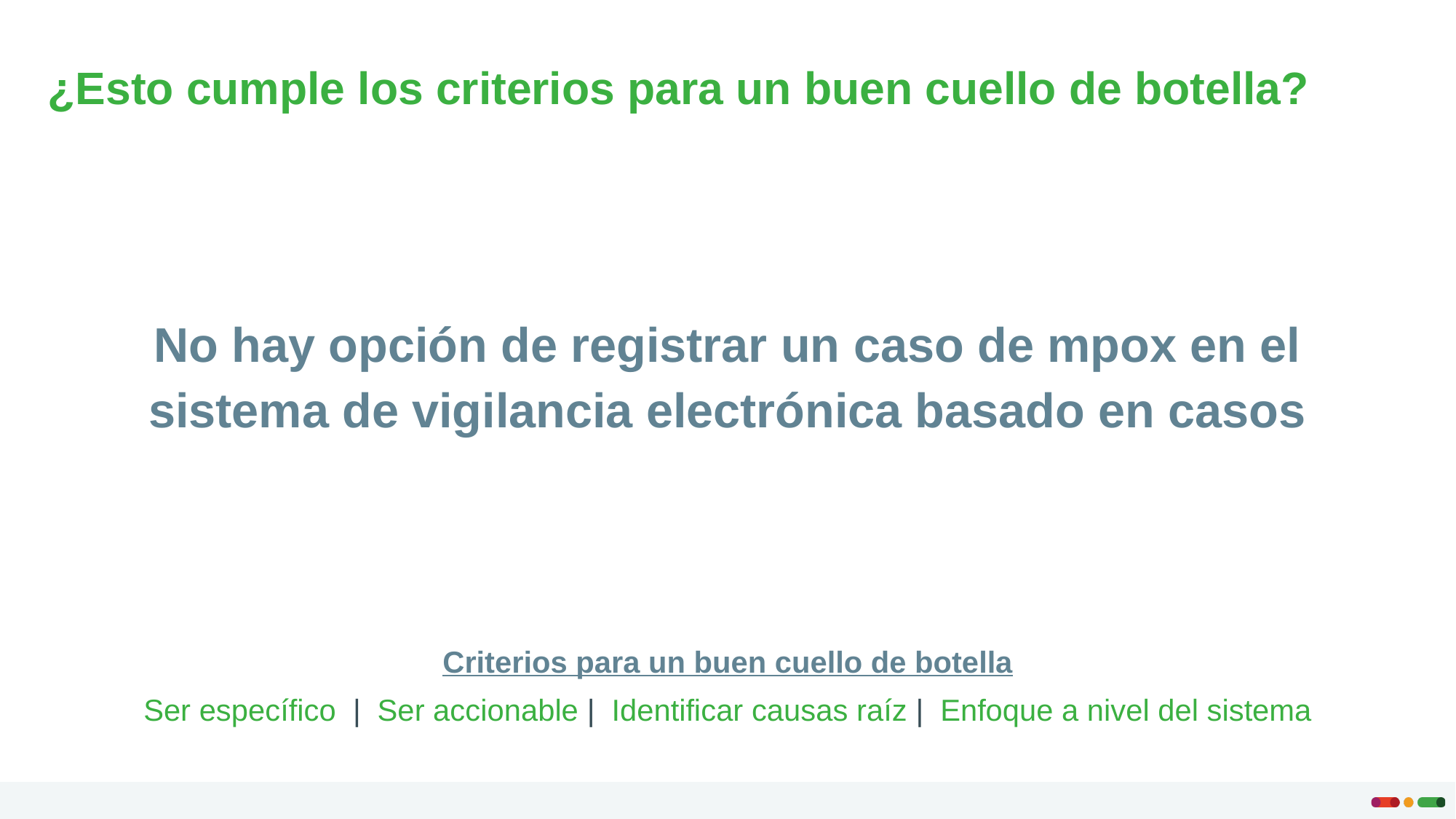

¿Esto cumple los criterios para un buen cuello de botella?
No hay opción de registrar un caso de mpox en el sistema de vigilancia electrónica basado en casos
Criterios para un buen cuello de botella
Ser específico  |  Ser accionable |  Identificar causas raíz |  Enfoque a nivel del sistema